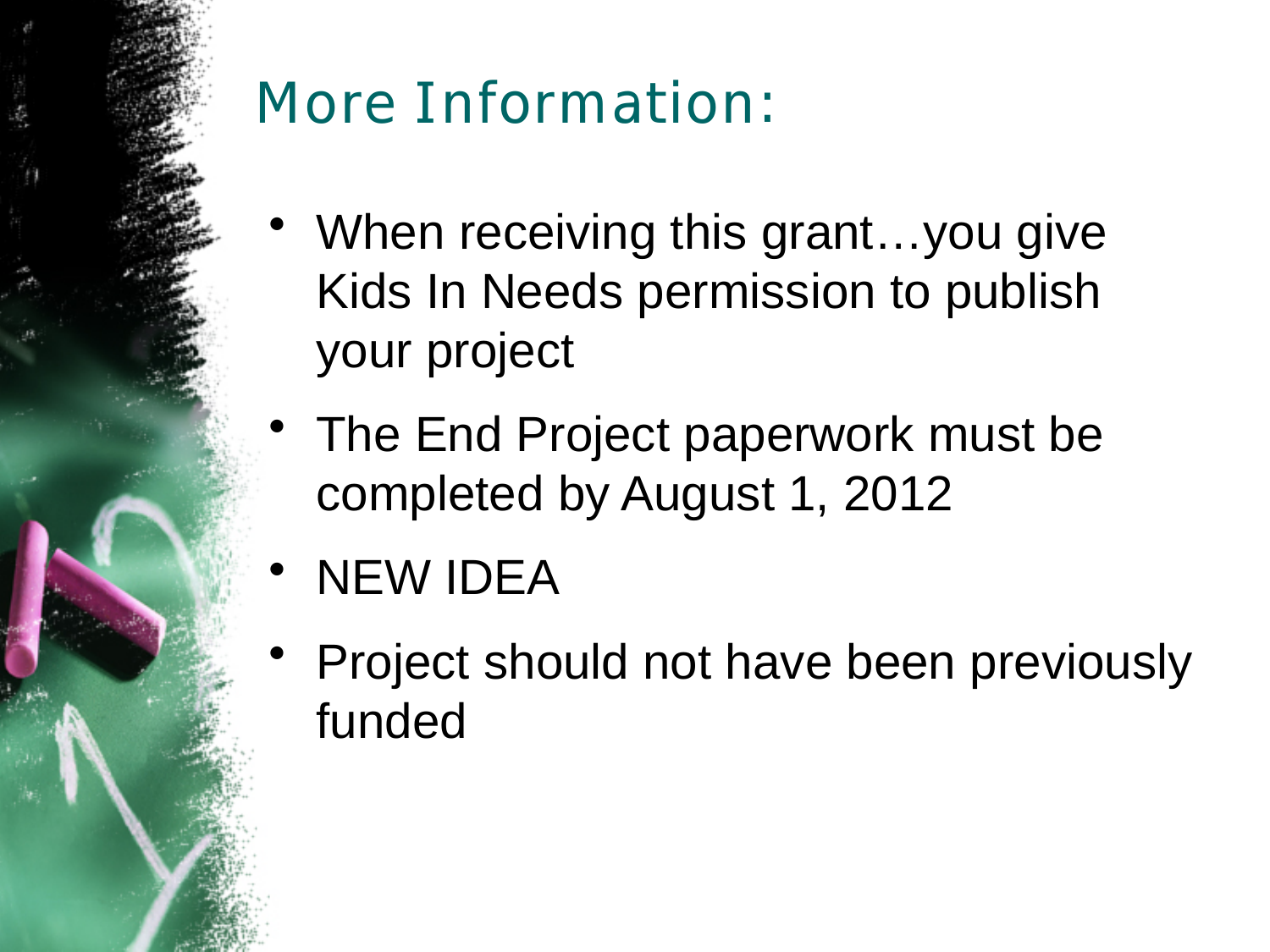

# More Information:
When receiving this grant…you give Kids In Needs permission to publish your project
The End Project paperwork must be completed by August 1, 2012
NEW IDEA
Project should not have been previously funded